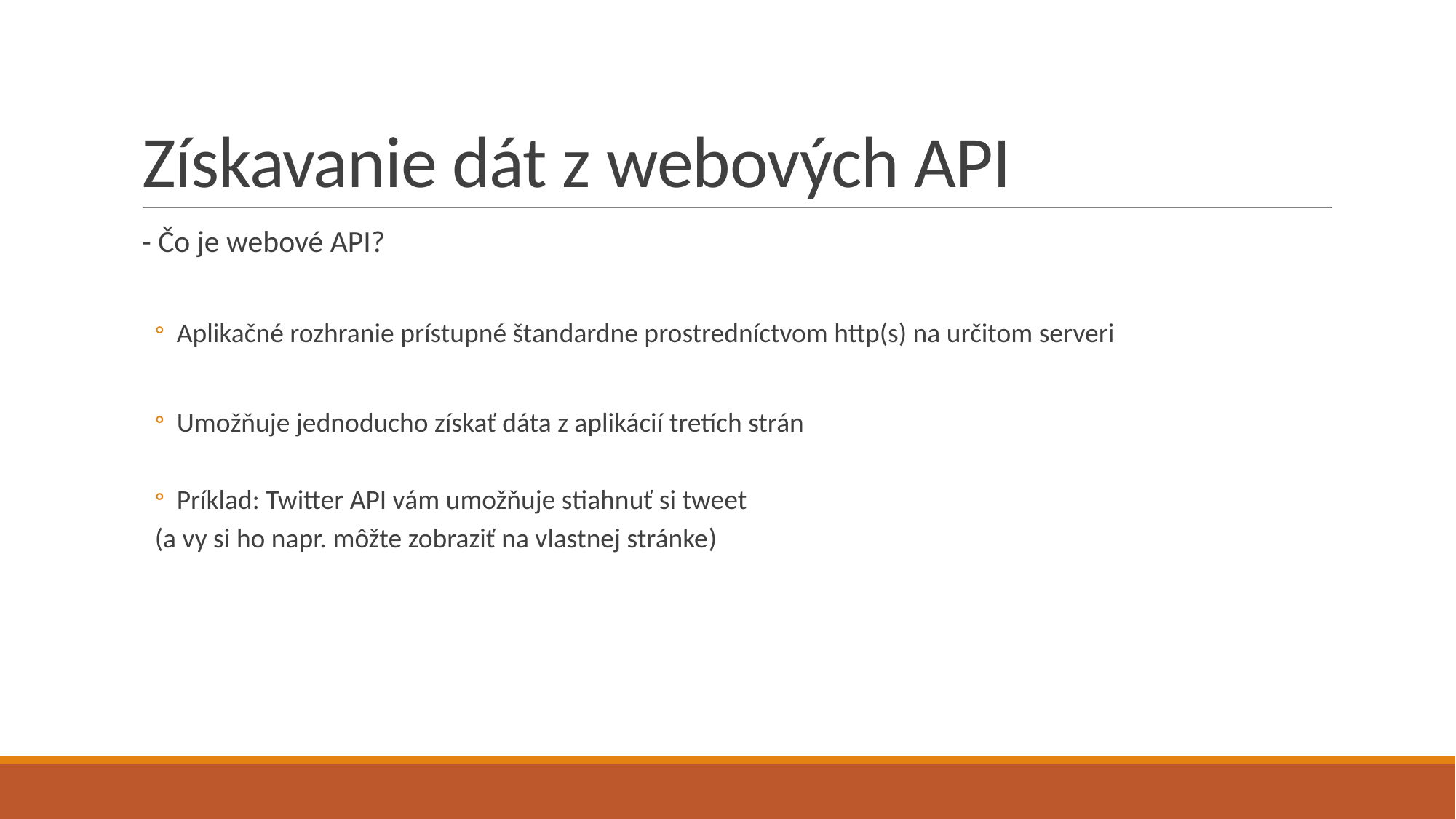

# Získavanie dát z webových API
- Čo je webové API?

Aplikačné rozhranie prístupné štandardne prostredníctvom http(s) na určitom serveri

Umožňuje jednoducho získať dáta z aplikácií tretích strán

Príklad: Twitter API vám umožňuje stiahnuť si tweet
(a vy si ho napr. môžte zobraziť na vlastnej stránke)